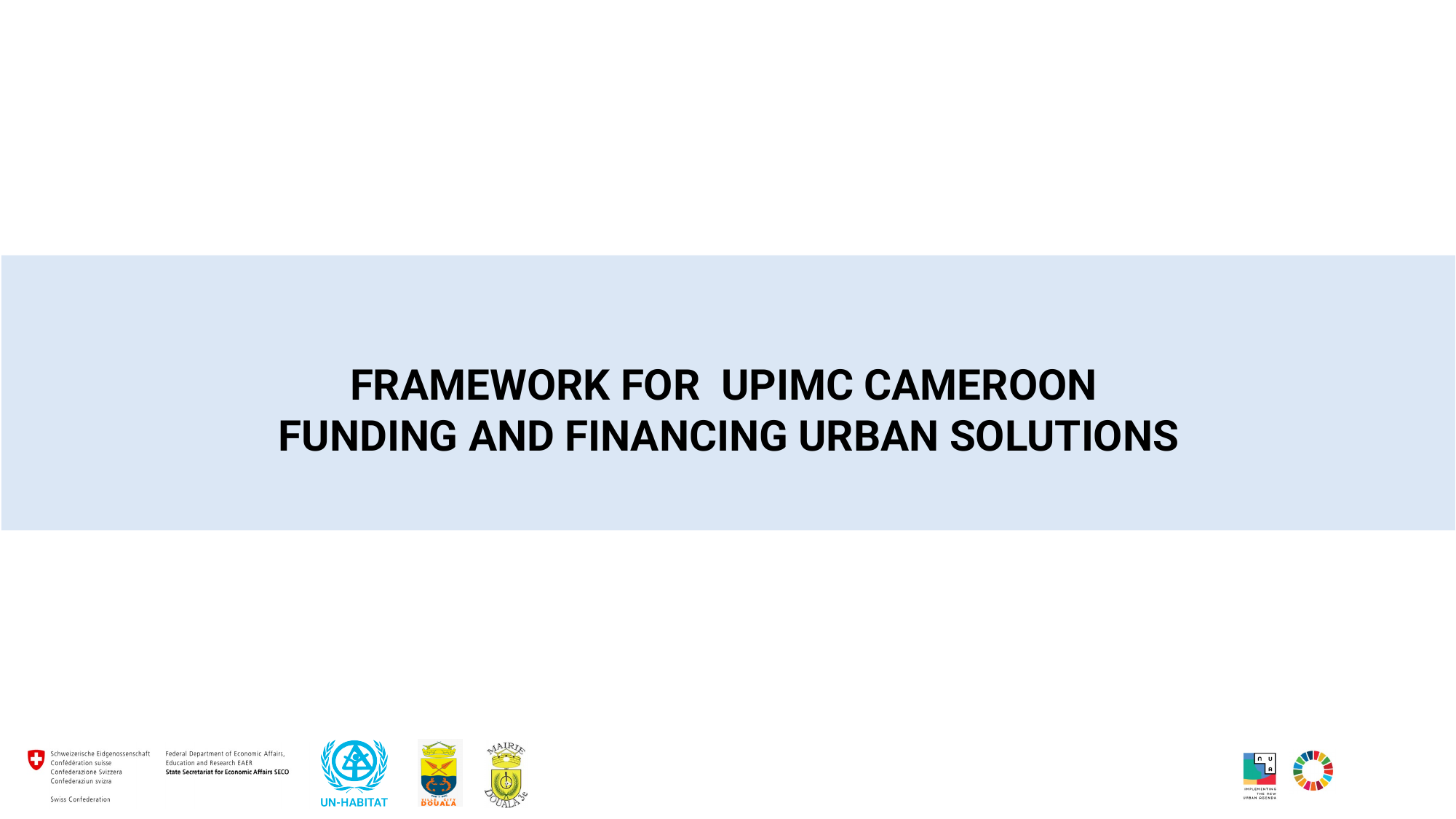

FRAMEWORK FOR  UPIMC CAMEROON
FUNDING AND FINANCING URBAN SOLUTIONS